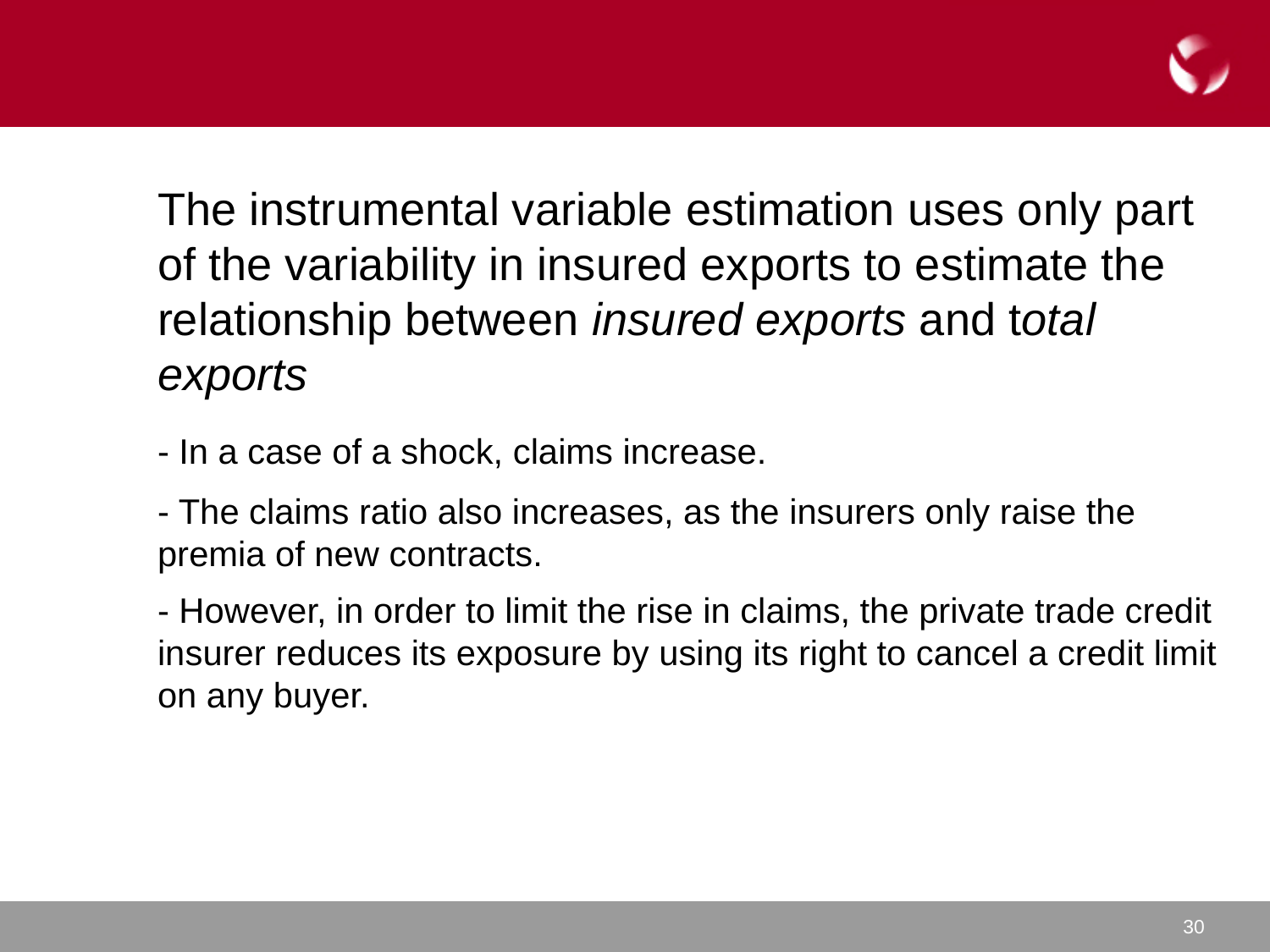

#
	The instrumental variable estimation uses only part of the variability in insured exports to estimate the relationship between insured exports and total exports
	- In a case of a shock, claims increase.
	- The claims ratio also increases, as the insurers only raise the premia of new contracts.
	- However, in order to limit the rise in claims, the private trade credit insurer reduces its exposure by using its right to cancel a credit limit on any buyer.

30